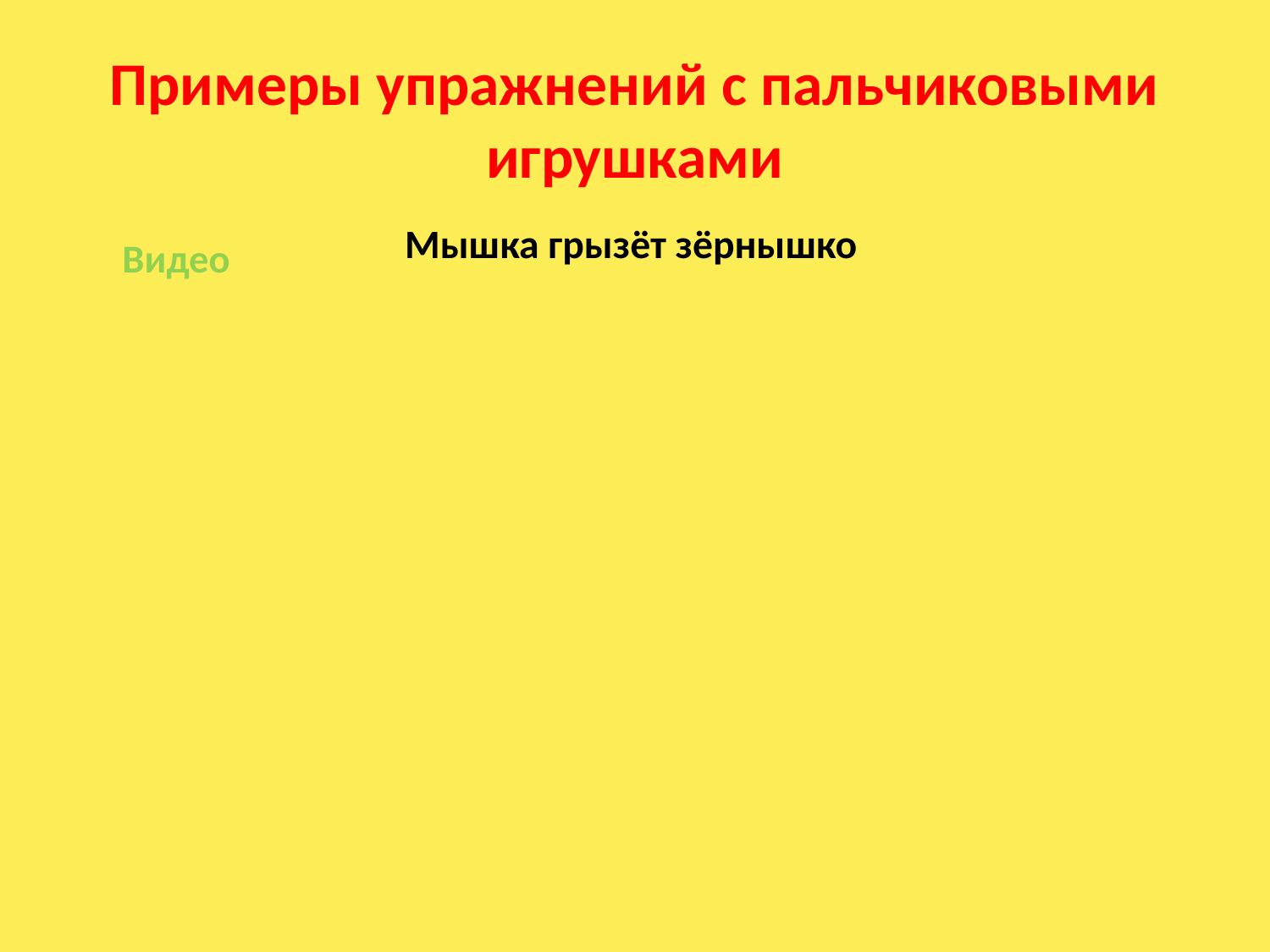

# Примеры упражнений с пальчиковыми игрушками
Мышка грызёт зёрнышко

Видео